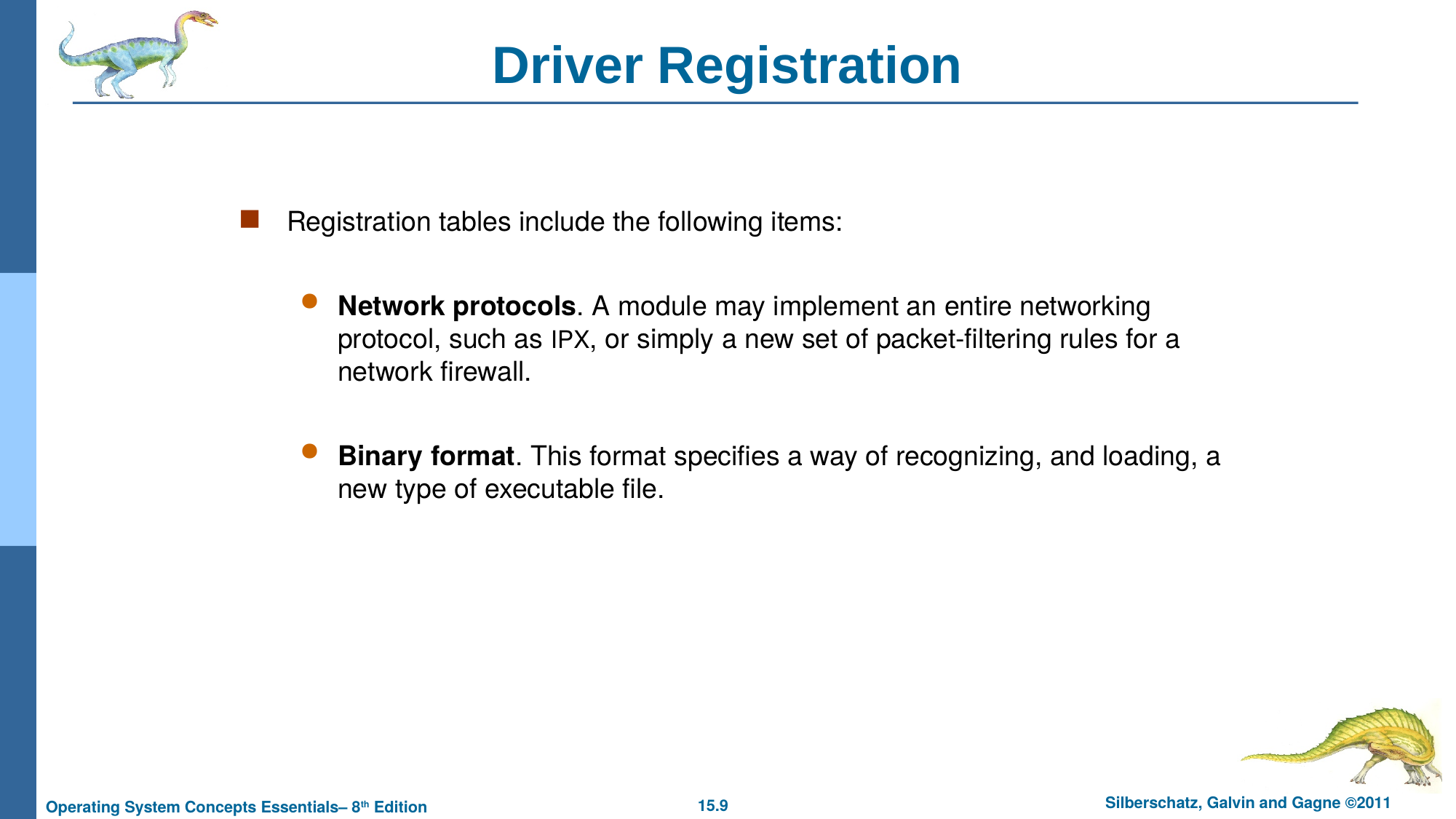

# Driver Registration

Registration tables include the following items:

Network protocols. A module may implement an entire networking protocol, such as IPX, or simply a new set of packet-filtering rules for a network firewall.

Binary format. This format specifies a way of recognizing, and loading, a new type of executable file.